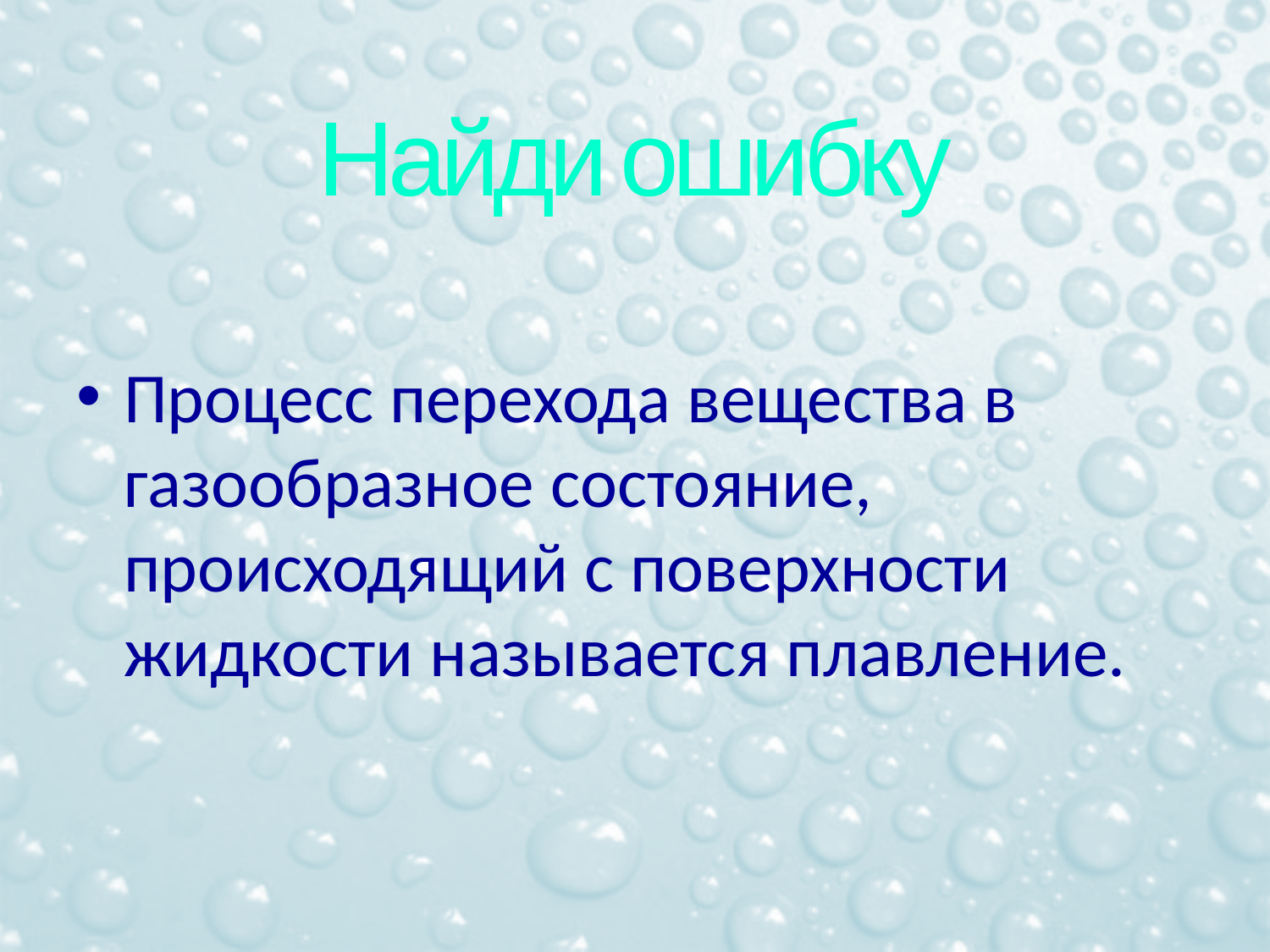

# Найди ошибку
Процесс перехода вещества в газообразное состояние, происходящий с поверхности жидкости называется плавление.